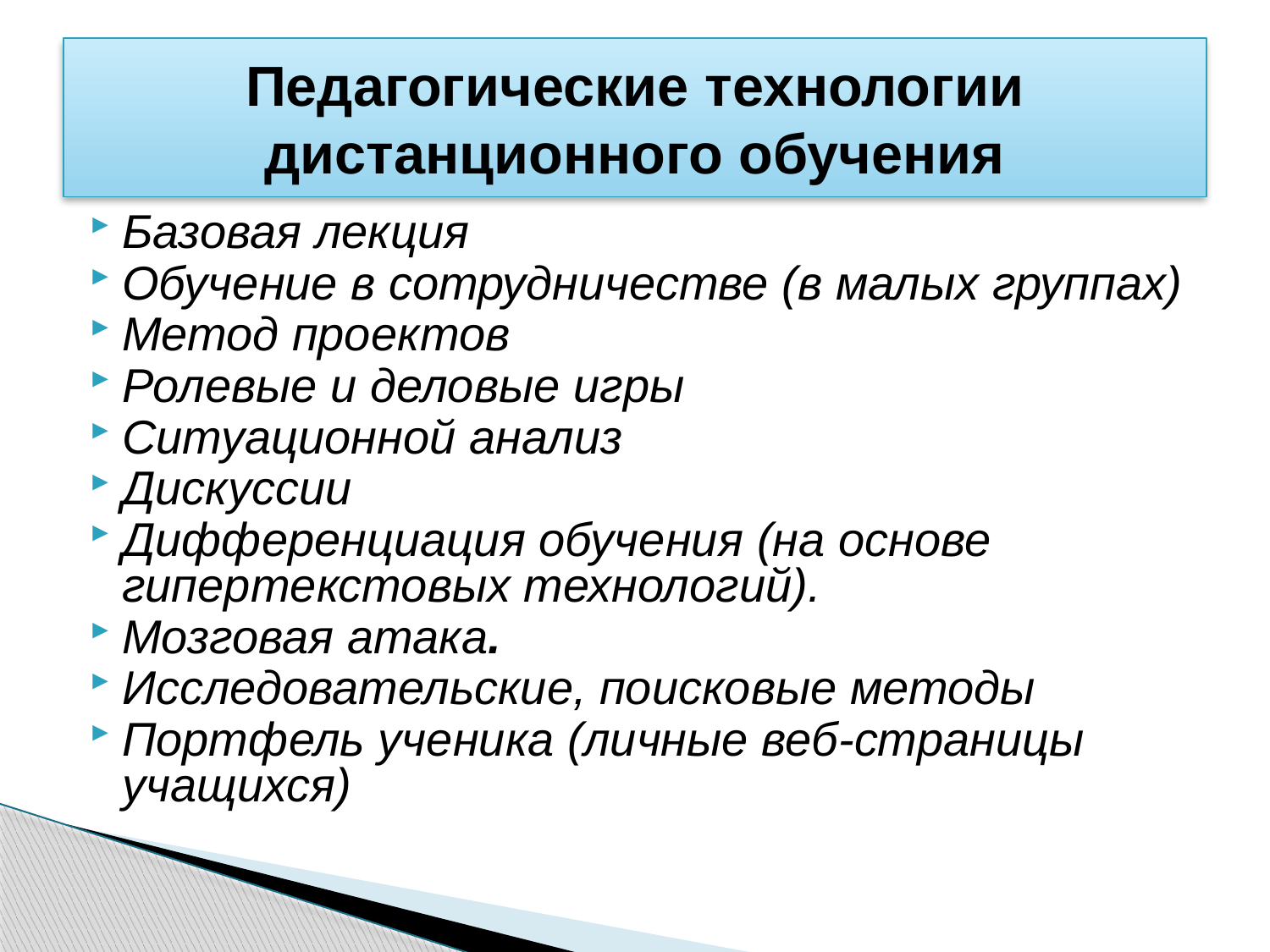

# Педагогические технологии дистанционного обучения
Базовая лекция
Обучение в сотрудничестве (в малых группах)
Метод проектов
Ролевые и деловые игры
Ситуационной анализ
Дискуссии
Дифференциация обучения (на основе гипертекстовых технологий).
Мозговая атака.
Исследовательские, поисковые методы
Портфель ученика (личные веб-страницы учащихся)